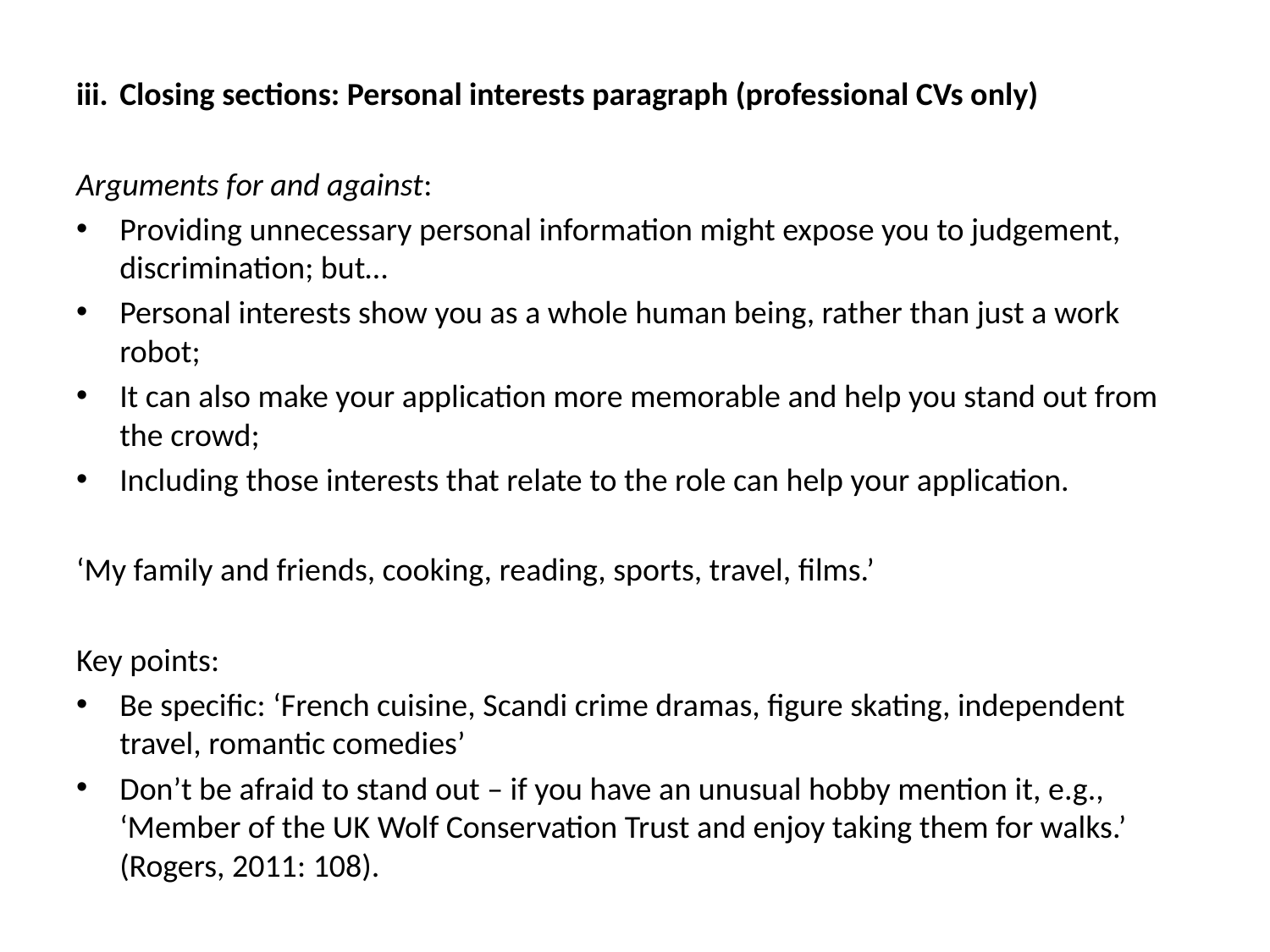

iii.	Closing sections: Personal interests paragraph (professional CVs only)

Arguments for and against:
Providing unnecessary personal information might expose you to judgement, discrimination; but…
Personal interests show you as a whole human being, rather than just a work robot;
It can also make your application more memorable and help you stand out from the crowd;
Including those interests that relate to the role can help your application.

‘My family and friends, cooking, reading, sports, travel, films.’

Key points:
Be specific: ‘French cuisine, Scandi crime dramas, figure skating, independent travel, romantic comedies’
Don’t be afraid to stand out – if you have an unusual hobby mention it, e.g., ‘Member of the UK Wolf Conservation Trust and enjoy taking them for walks.’ (Rogers, 2011: 108).